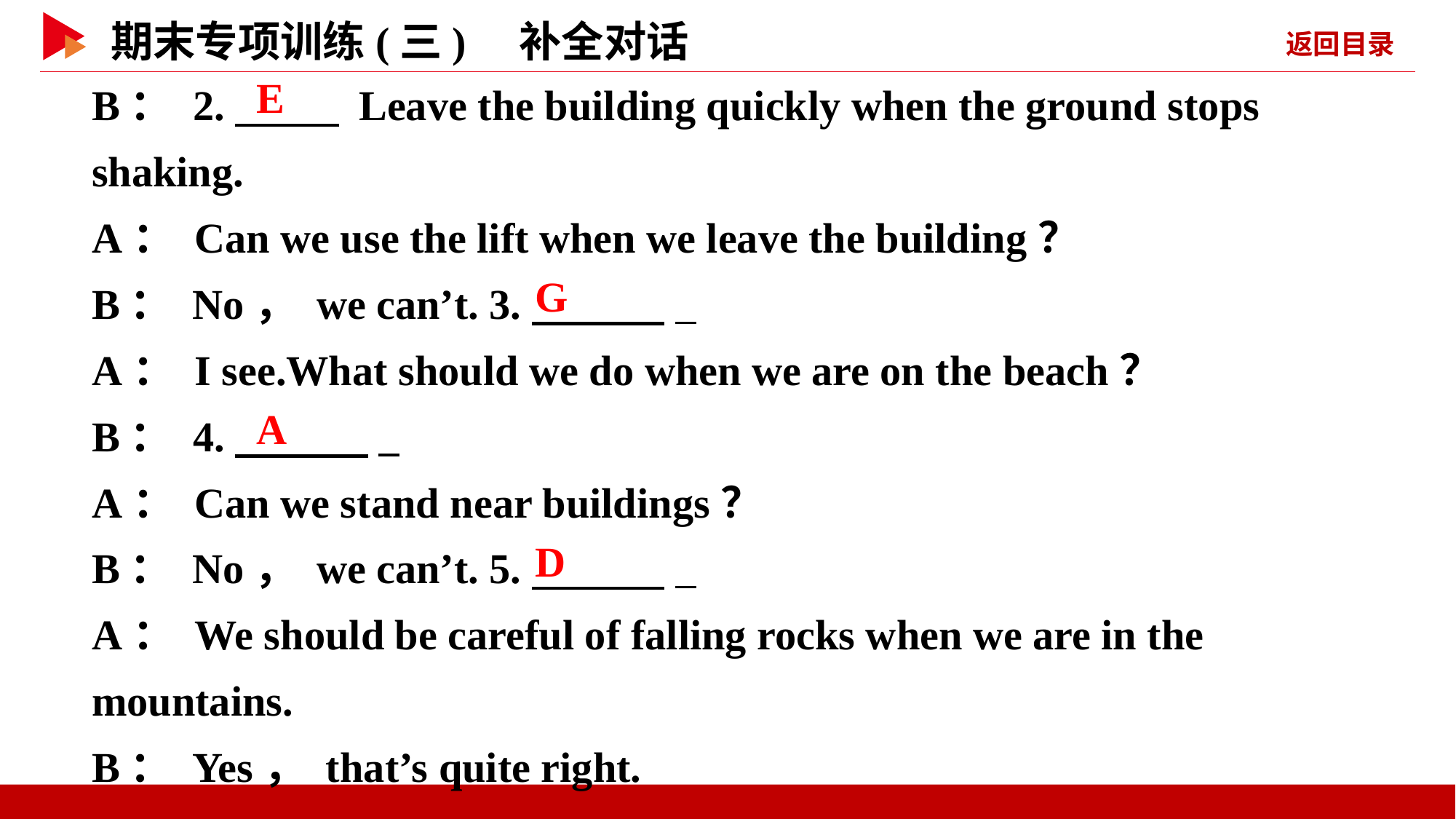

B： 2.　  　 Leave the building quickly when the ground stops shaking.
A： Can we use the lift when we leave the building？
B： No， we can’t. 3.　  　   _
A： I see.What should we do when we are on the beach？
B： 4.　  　   _
A： Can we stand near buildings？
B： No， we can’t. 5.　  　   _
A： We should be careful of falling rocks when we are in the mountains.
B： Yes， that’s quite right.
　E
　G
　A
　D